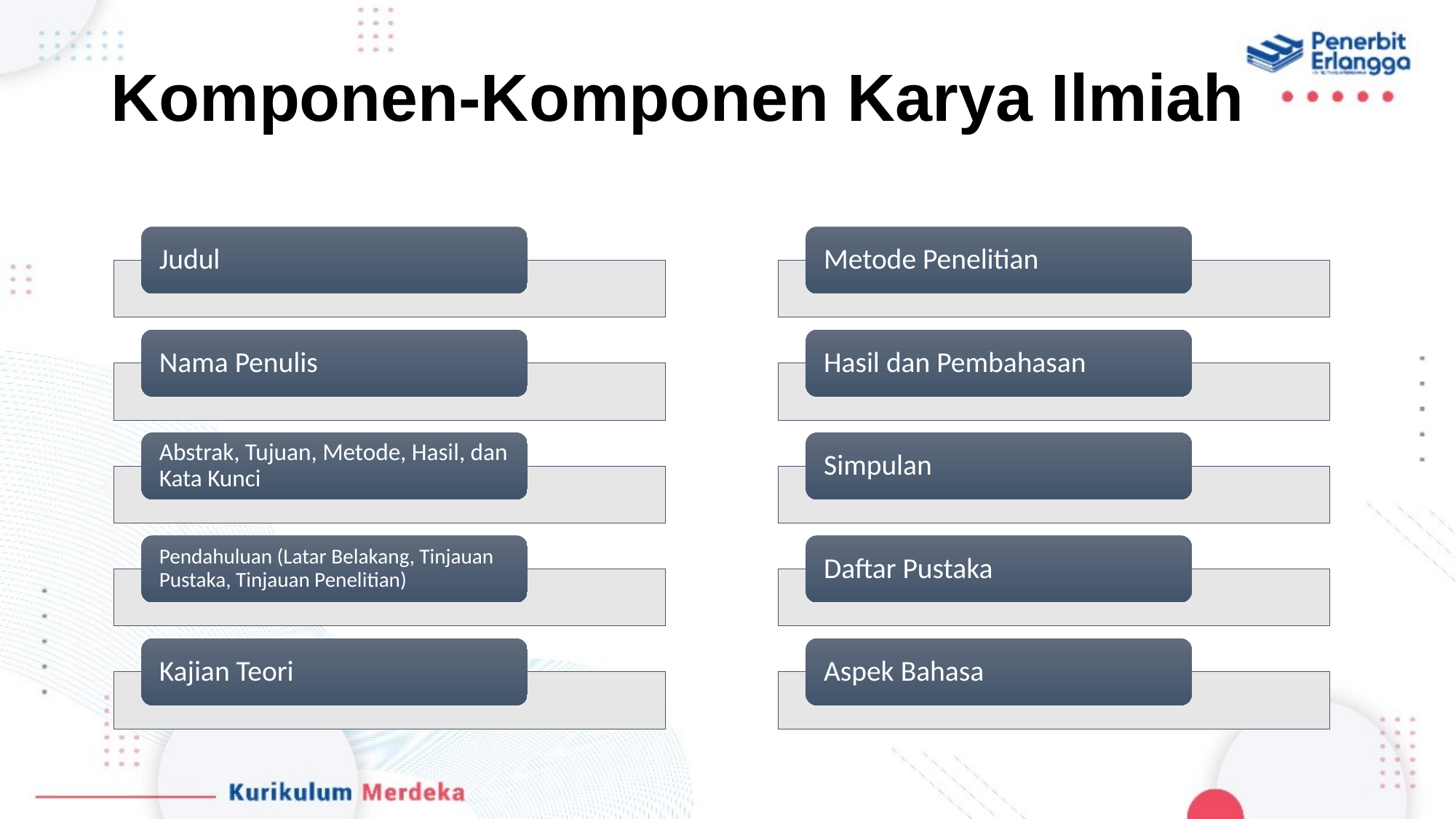

# Komponen-Komponen Karya Ilmiah
Judul
Metode Penelitian

Nama Penulis
Hasil dan Pembahasan

Abstrak, Tujuan, Metode, Hasil, dan Kata Kunci
Simpulan

Pendahuluan (Latar Belakang, Tinjauan Pustaka, Tinjauan Penelitian)
Daftar Pustaka

Kajian Teori
Aspek Bahasa